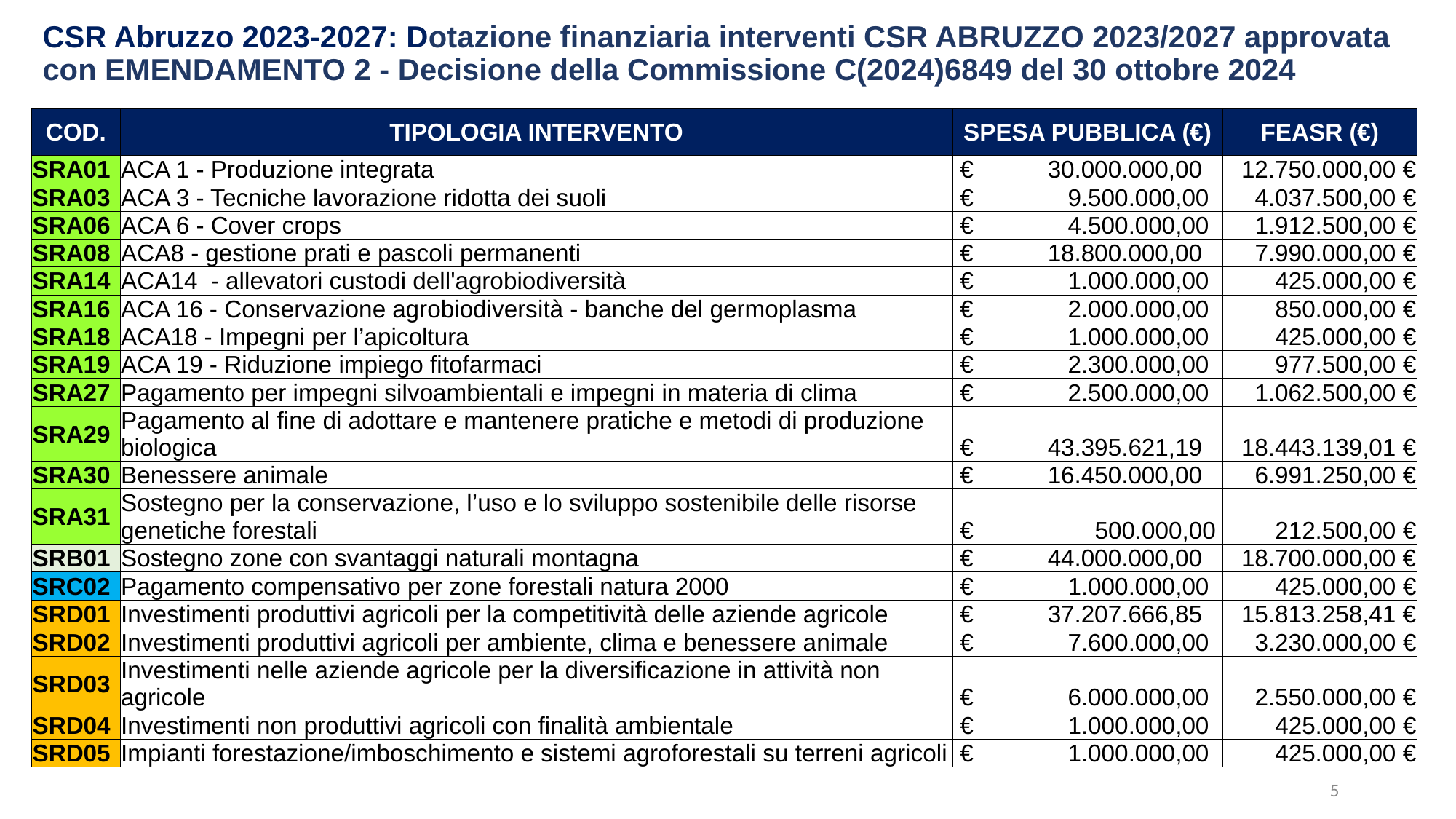

CSR Abruzzo 2023-2027: Dotazione finanziaria interventi CSR ABRUZZO 2023/2027 approvata con EMENDAMENTO 2 - Decisione della Commissione C(2024)6849 del 30 ottobre 2024

| COD. | TIPOLOGIA INTERVENTO | SPESA PUBBLICA (€) | FEASR (€) |
| --- | --- | --- | --- |
| SRA01 | ACA 1 - Produzione integrata | € 30.000.000,00 | 12.750.000,00 € |
| SRA03 | ACA 3 - Tecniche lavorazione ridotta dei suoli | € 9.500.000,00 | 4.037.500,00 € |
| SRA06 | ACA 6 - Cover crops | € 4.500.000,00 | 1.912.500,00 € |
| SRA08 | ACA8 - gestione prati e pascoli permanenti | € 18.800.000,00 | 7.990.000,00 € |
| SRA14 | ACA14 - allevatori custodi dell'agrobiodiversità | € 1.000.000,00 | 425.000,00 € |
| SRA16 | ACA 16 - Conservazione agrobiodiversità - banche del germoplasma | € 2.000.000,00 | 850.000,00 € |
| SRA18 | ACA18 - Impegni per l’apicoltura | € 1.000.000,00 | 425.000,00 € |
| SRA19 | ACA 19 - Riduzione impiego fitofarmaci | € 2.300.000,00 | 977.500,00 € |
| SRA27 | Pagamento per impegni silvoambientali e impegni in materia di clima | € 2.500.000,00 | 1.062.500,00 € |
| SRA29 | Pagamento al fine di adottare e mantenere pratiche e metodi di produzione biologica | € 43.395.621,19 | 18.443.139,01 € |
| SRA30 | Benessere animale | € 16.450.000,00 | 6.991.250,00 € |
| SRA31 | Sostegno per la conservazione, l’uso e lo sviluppo sostenibile delle risorse genetiche forestali | € 500.000,00 | 212.500,00 € |
| SRB01 | Sostegno zone con svantaggi naturali montagna | € 44.000.000,00 | 18.700.000,00 € |
| SRC02 | Pagamento compensativo per zone forestali natura 2000 | € 1.000.000,00 | 425.000,00 € |
| SRD01 | Investimenti produttivi agricoli per la competitività delle aziende agricole | € 37.207.666,85 | 15.813.258,41 € |
| SRD02 | Investimenti produttivi agricoli per ambiente, clima e benessere animale | € 7.600.000,00 | 3.230.000,00 € |
| SRD03 | Investimenti nelle aziende agricole per la diversificazione in attività non agricole | € 6.000.000,00 | 2.550.000,00 € |
| SRD04 | Investimenti non produttivi agricoli con finalità ambientale | € 1.000.000,00 | 425.000,00 € |
| SRD05 | Impianti forestazione/imboschimento e sistemi agroforestali su terreni agricoli | € 1.000.000,00 | 425.000,00 € |